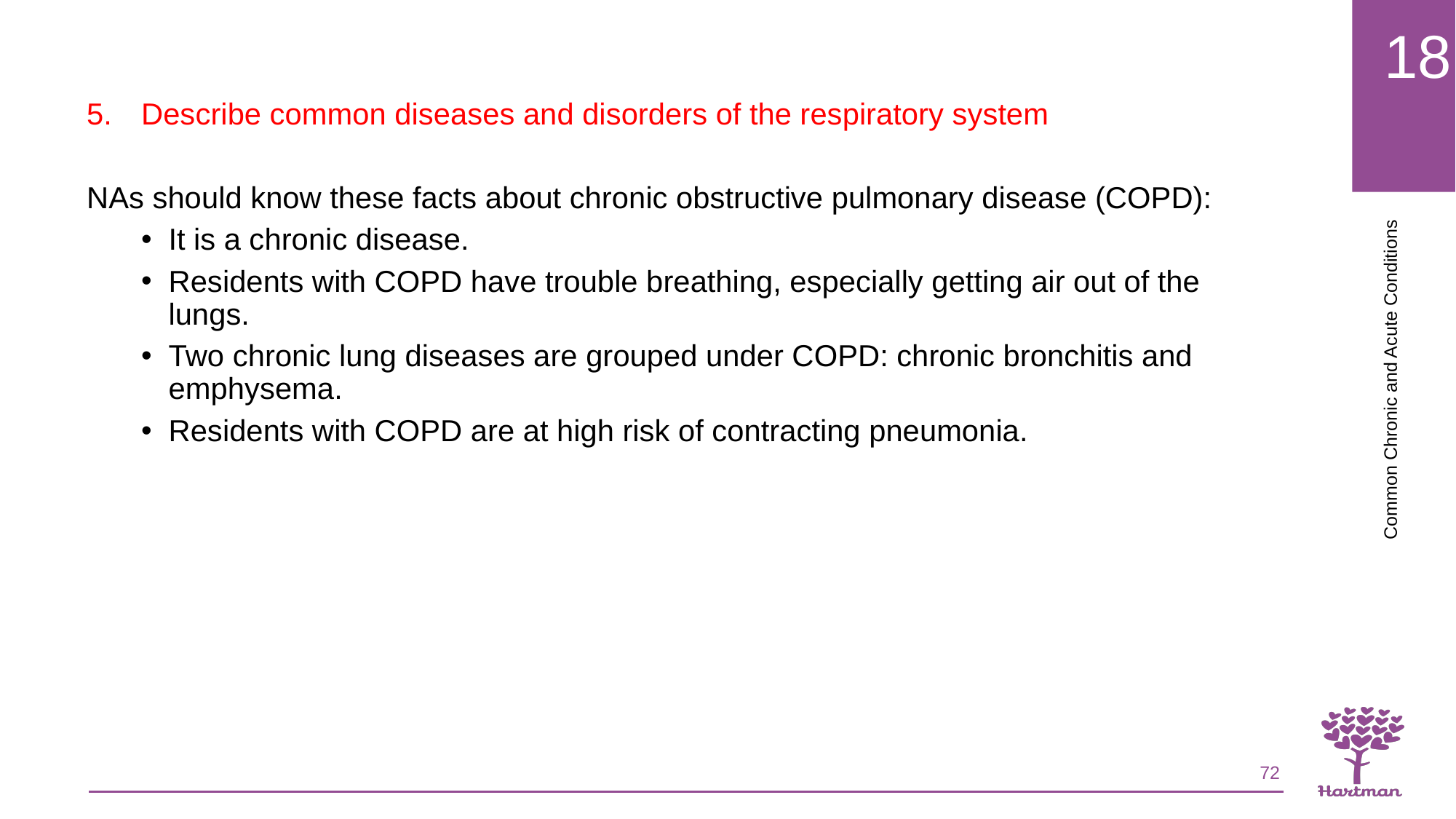

Describe common diseases and disorders of the respiratory system

NAs should know these facts about chronic obstructive pulmonary disease (COPD):
It is a chronic disease.
Residents with COPD have trouble breathing, especially getting air out of the lungs.
Two chronic lung diseases are grouped under COPD: chronic bronchitis and emphysema.
Residents with COPD are at high risk of contracting pneumonia.

72